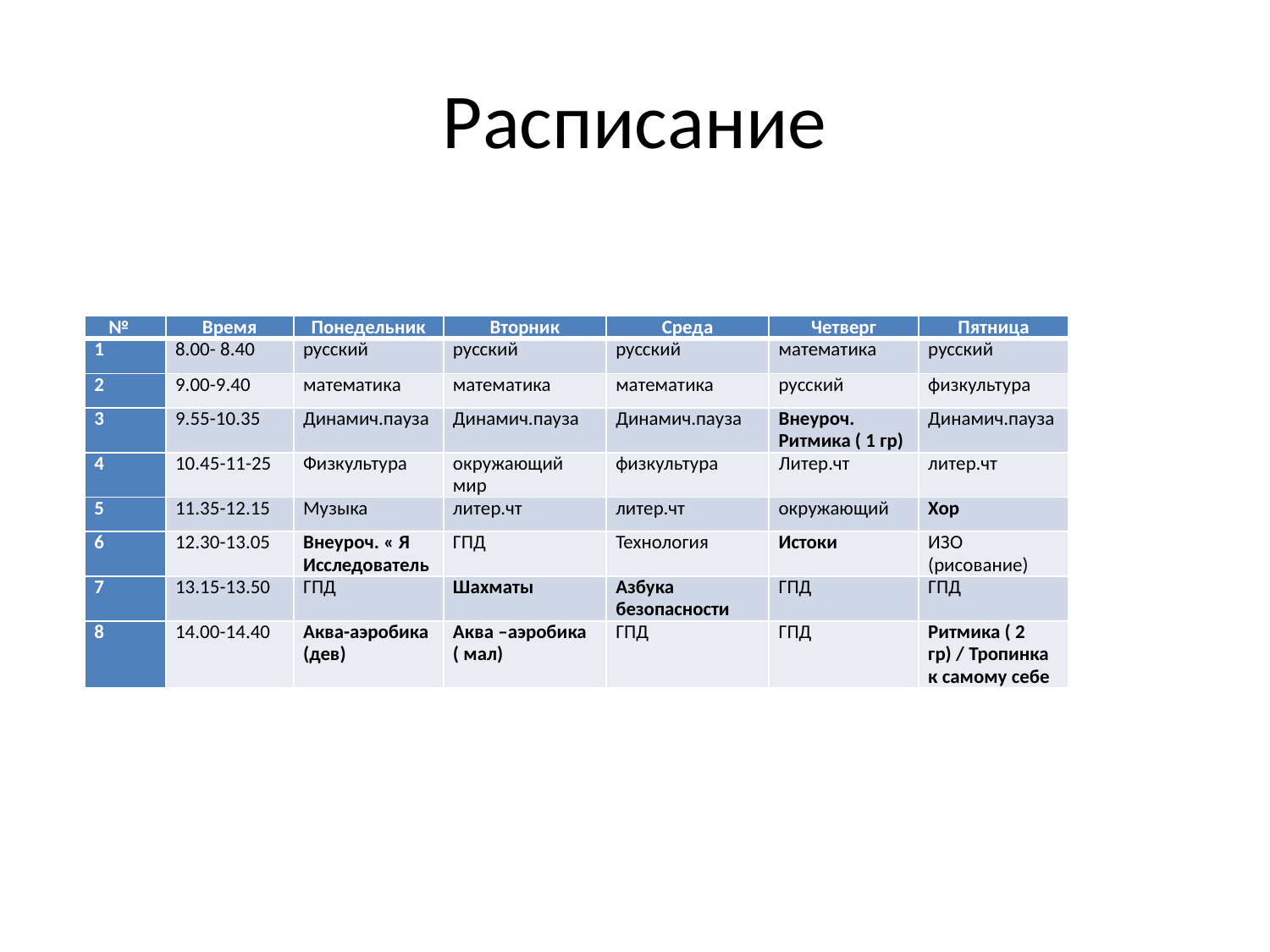

# Расписание
| № | Время | Понедельник | Вторник | Среда | Четверг | Пятница |
| --- | --- | --- | --- | --- | --- | --- |
| 1 | 8.00- 8.40 | русский | русский | русский | математика | русский |
| 2 | 9.00-9.40 | математика | математика | математика | русский | физкультура |
| 3 | 9.55-10.35 | Динамич.пауза | Динамич.пауза | Динамич.пауза | Внеуроч. Ритмика ( 1 гр) | Динамич.пауза |
| 4 | 10.45-11-25 | Физкультура | окружающий мир | физкультура | Литер.чт | литер.чт |
| 5 | 11.35-12.15 | Музыка | литер.чт | литер.чт | окружающий | Хор |
| 6 | 12.30-13.05 | Внеуроч. « Я Исследователь | ГПД | Технология | Истоки | ИЗО (рисование) |
| 7 | 13.15-13.50 | ГПД | Шахматы | Азбука безопасности | ГПД | ГПД |
| 8 | 14.00-14.40 | Аква-аэробика (дев) | Аква –аэробика ( мал) | ГПД | ГПД | Ритмика ( 2 гр) / Тропинка к самому себе |